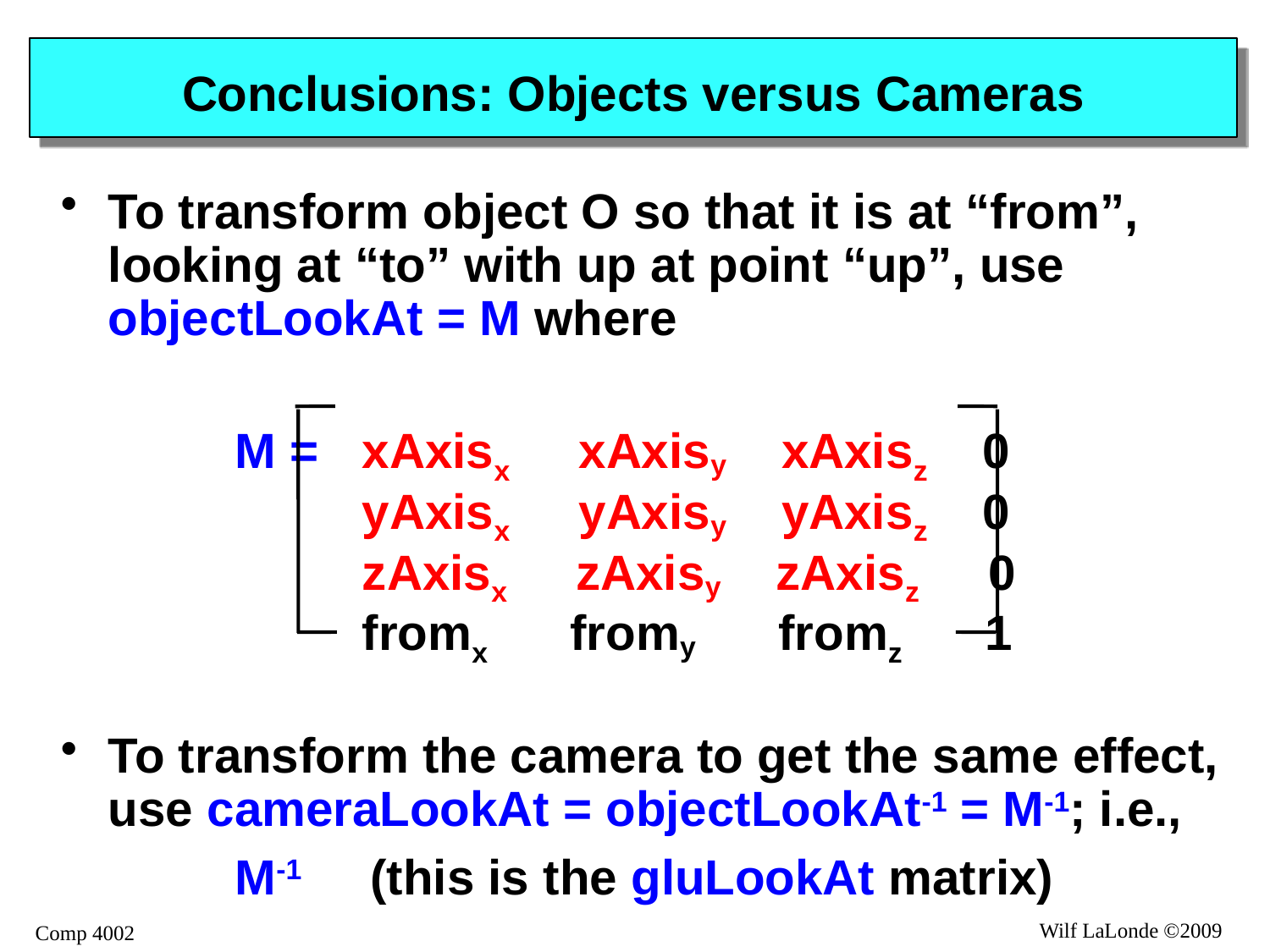

# Conclusions: Objects versus Cameras
To transform object O so that it is at “from”, looking at “to” with up at point “up”, use objectLookAt = M where
		M =	xAxisx     xAxisy    xAxisz    0
		yAxisx     yAxisy    yAxisz    0
		zAxisx     zAxisy    zAxisz     0
		fromx      fromy      fromz      1
To transform the camera to get the same effect, use cameraLookAt = objectLookAt-1 = M-1; i.e.,
		M-1	 (this is the gluLookAt matrix)